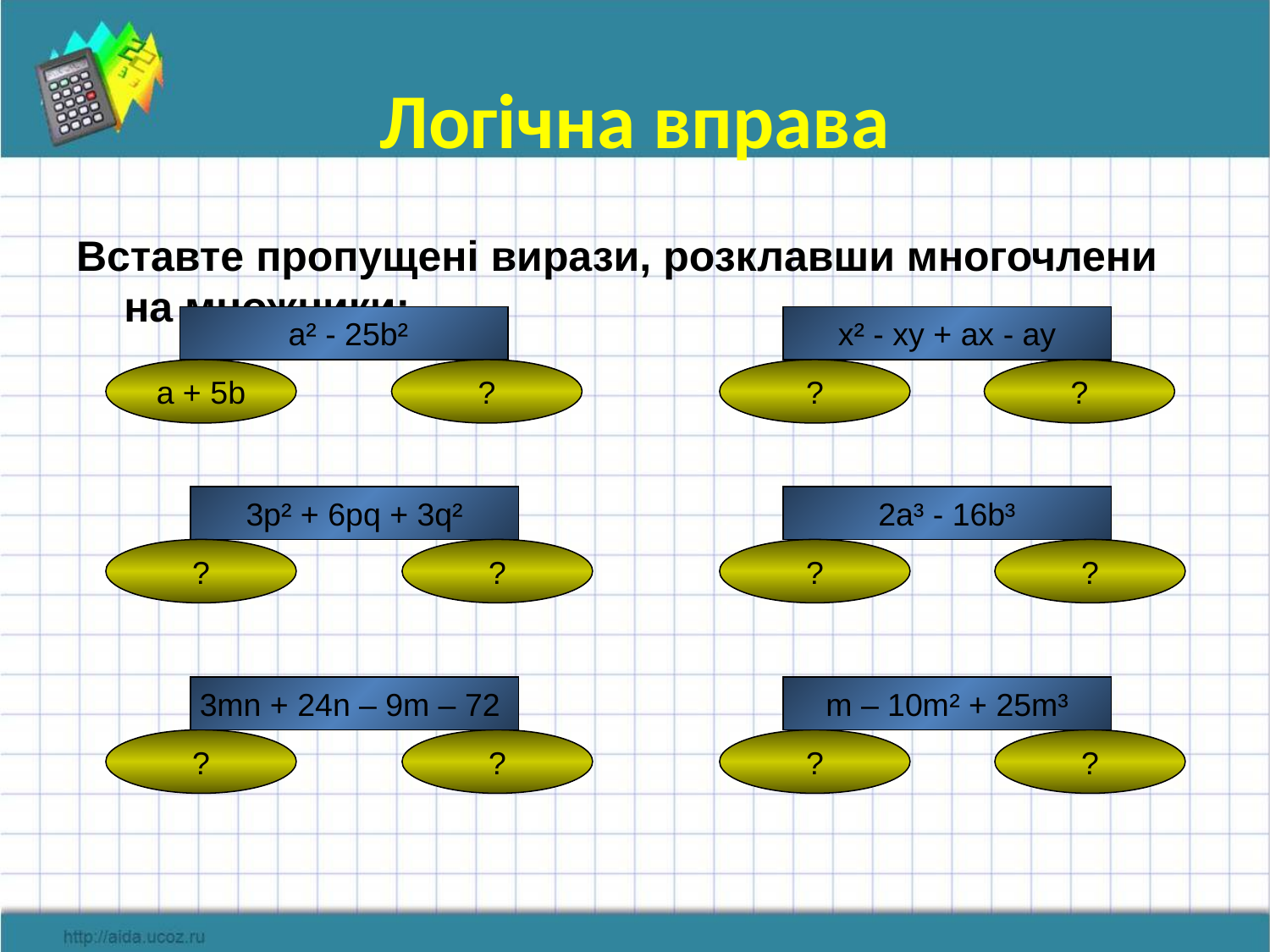

# Логічна вправа
Вставте пропущені вирази, розклавши многочлени на множники:
 a² - 25b²
x² - xy + ax - ay
a + 5b
?
?
?
3p² + 6pq + 3q²
2a³ - 16b³
?
?
?
?
3mn + 24n – 9m – 72
m – 10m² + 25m³
?
?
?
?